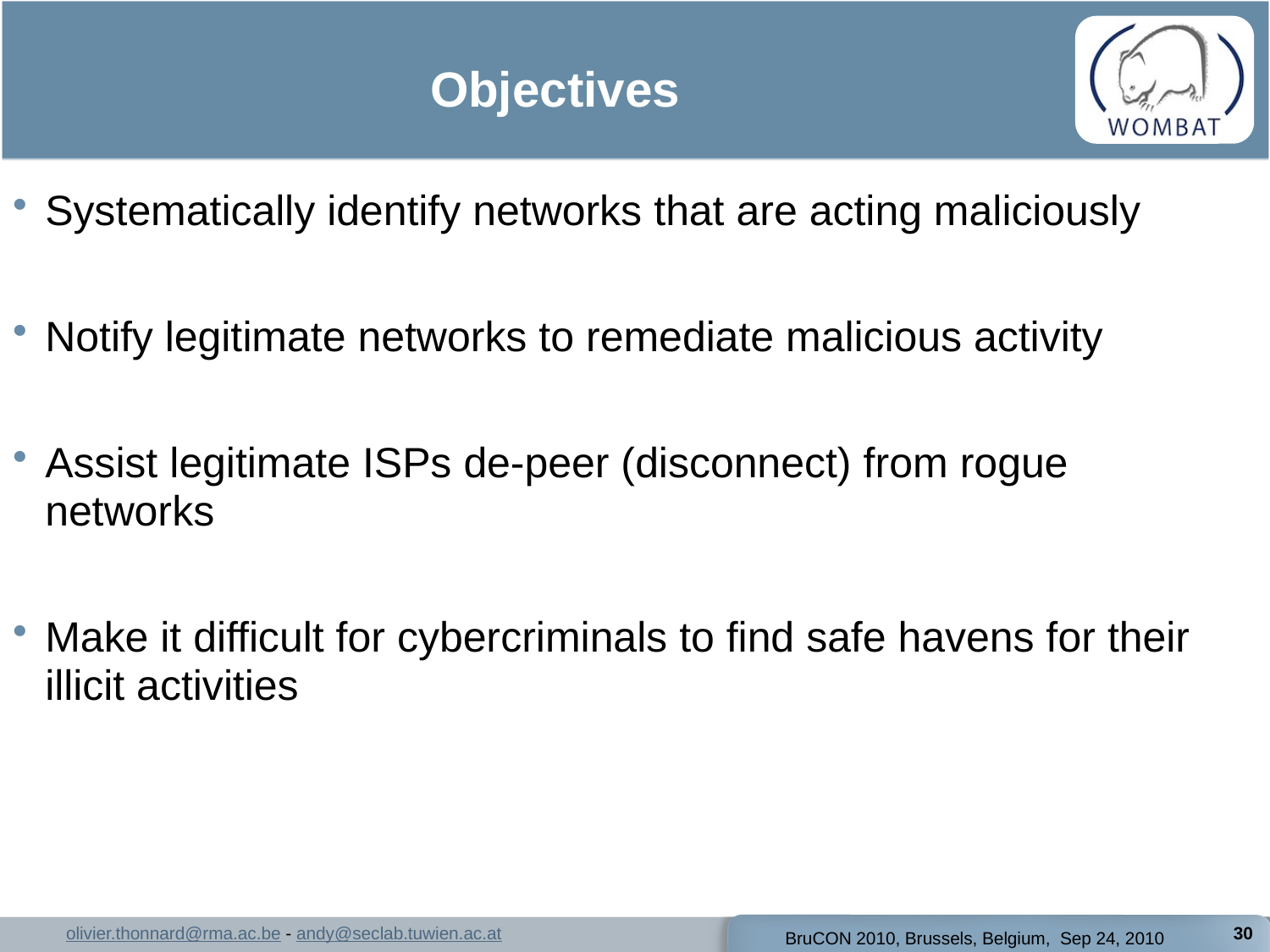

# Objectives
Systematically identify networks that are acting maliciously

Notify legitimate networks to remediate malicious activity

Assist legitimate ISPs de-peer (disconnect) from rogue networks

Make it difficult for cybercriminals to find safe havens for their illicit activities

30
BruCON 2010, Brussels, Belgium,  Sep 24, 2010